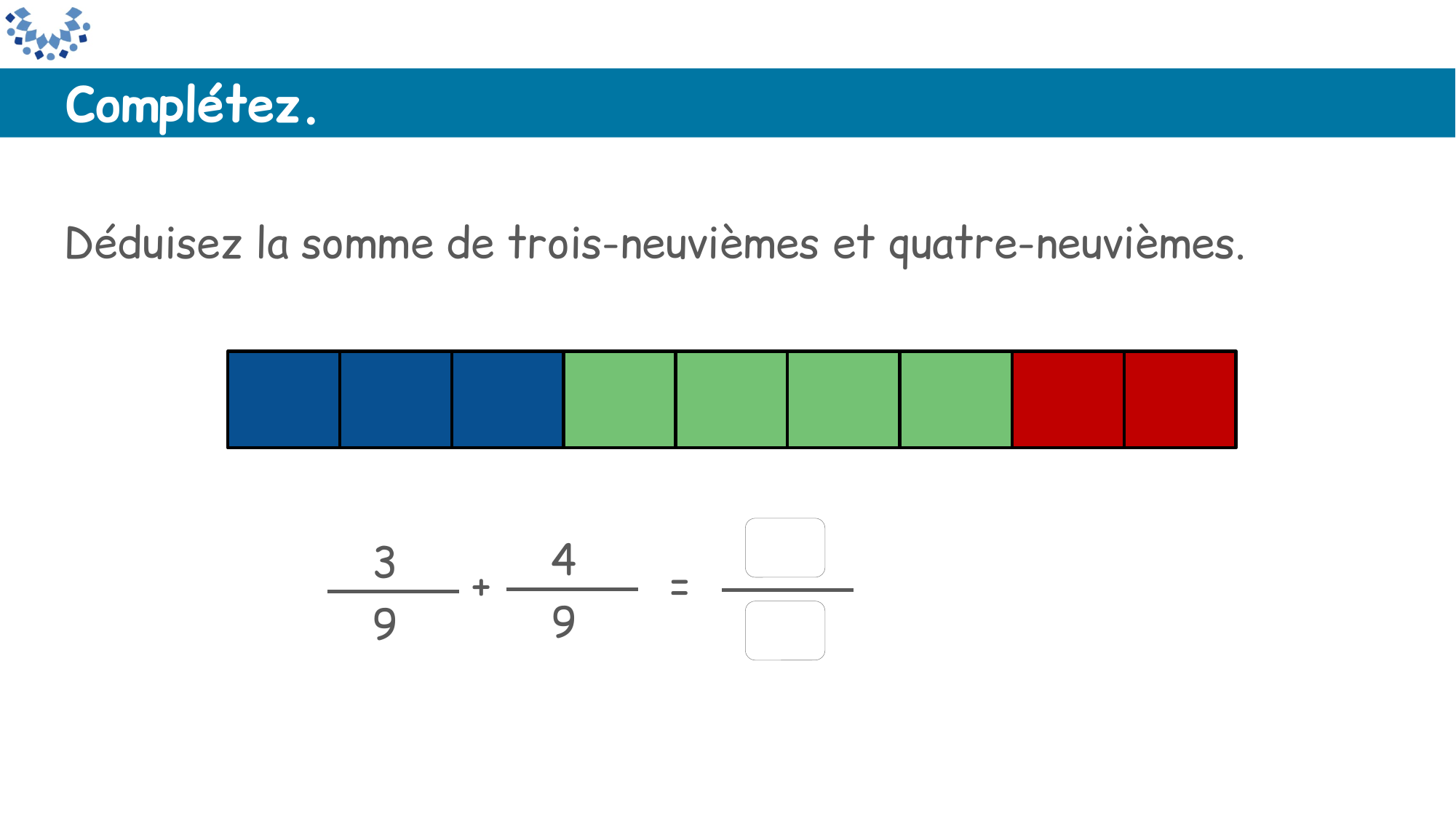

Complétez.
Déduisez la somme de trois-neuvièmes et quatre-neuvièmes.

4
9
3
9
+
=